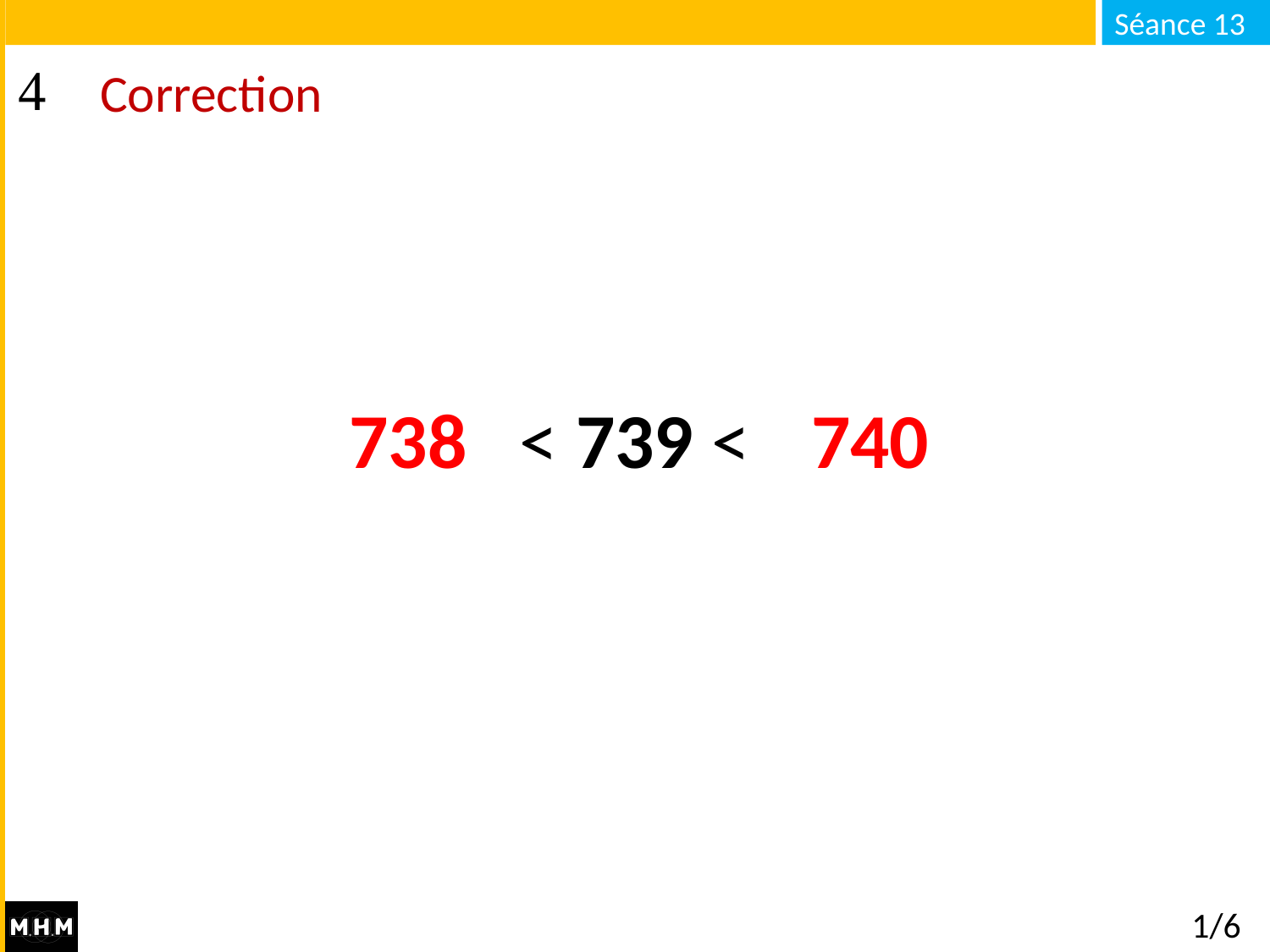

# Correction
740
738
… < 739 < …
1/6